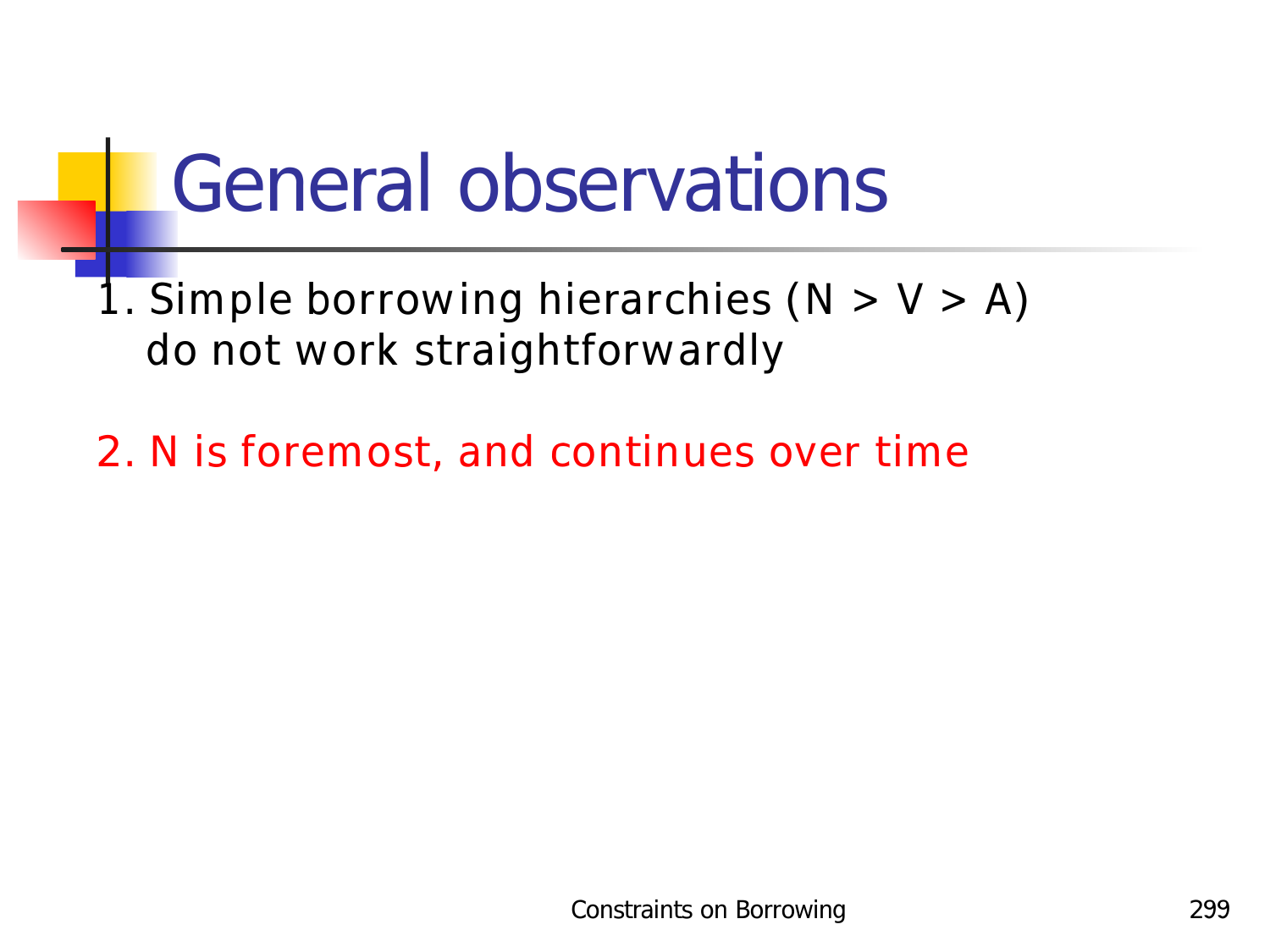

# General observations
1. Simple borrowing hierarchies (N > V > A)
    do not work straightforwardly

2. N is foremost, and continues over time
Constraints on Borrowing
299